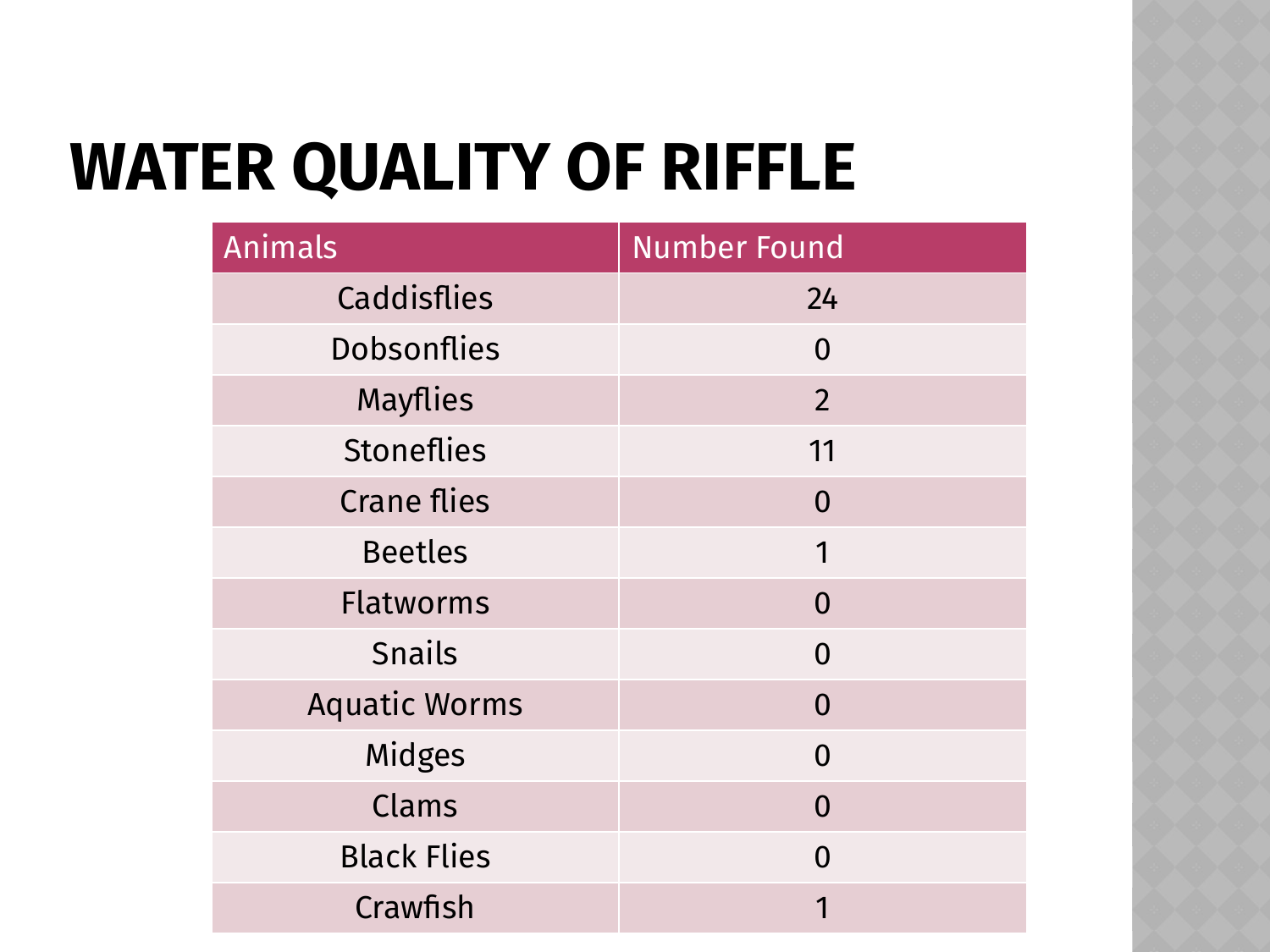

# Water Quality of Riffle
| Animals | Number Found |
| --- | --- |
| Caddisflies | 24 |
| Dobsonflies | 0 |
| Mayflies | 2 |
| Stoneflies | 11 |
| Crane flies | 0 |
| Beetles | 1 |
| Flatworms | 0 |
| Snails | 0 |
| Aquatic Worms | 0 |
| Midges | 0 |
| Clams | 0 |
| Black Flies | 0 |
| Crawfish | 1 |